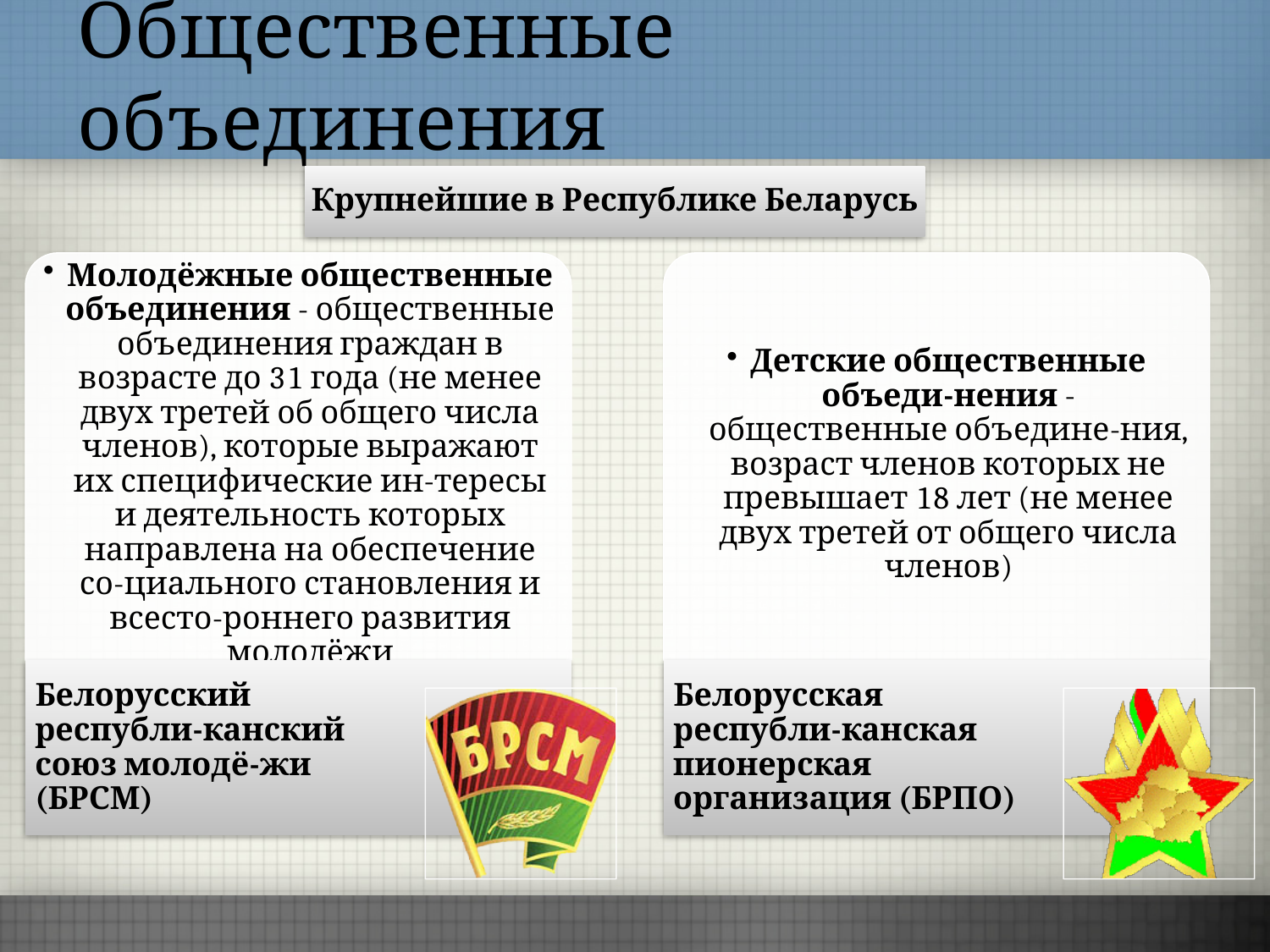

# Общественные объединения

Крупнейшие в Республике Беларусь
Молодёжные общественные объединения - общественные объединения граждан в возрасте до 31 года (не менее двух третей об общего числа членов), которые выражают их специфические ин-тересы и деятельность которых направлена на обеспечение со-циального становления и всесто-роннего развития молодёжи
Белорусский республи-канский союз молодё-жи (БРСМ)
Детские общественные объеди-нения - общественные объедине-ния, возраст членов которых не превышает 18 лет (не менее двух третей от общего числа членов)
Белорусская республи-канская пионерская организация (БРПО)